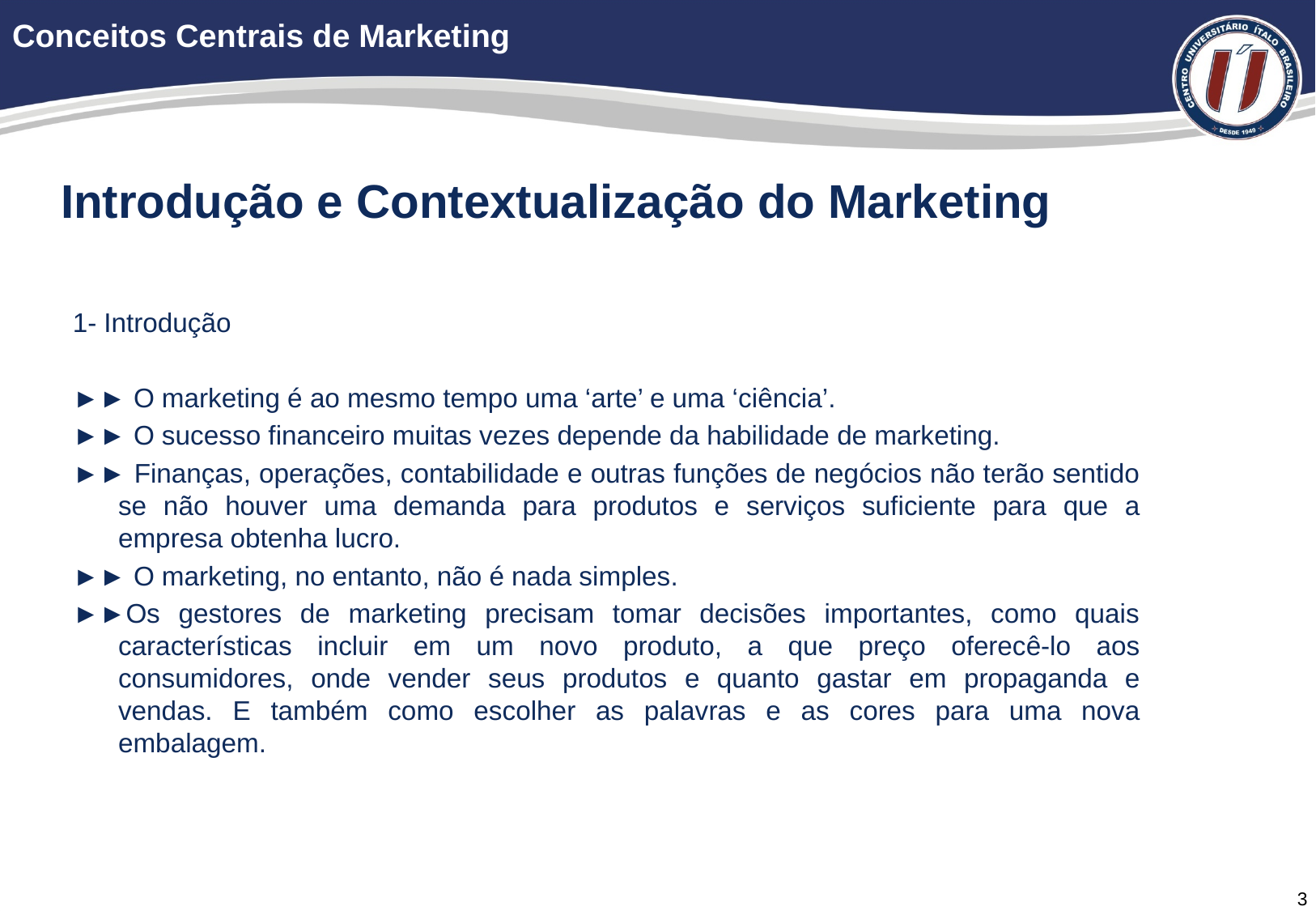

Conceitos Centrais de Marketing
Introdução e Contextualização do Marketing
1- Introdução

►► O marketing é ao mesmo tempo uma ‘arte’ e uma ‘ciência’.
►► O sucesso financeiro muitas vezes depende da habilidade de marketing.
►► Finanças, operações, contabilidade e outras funções de negócios não terão sentido se não houver uma demanda para produtos e serviços suficiente para que a empresa obtenha lucro.
►► O marketing, no entanto, não é nada simples.
►►Os gestores de marketing precisam tomar decisões importantes, como quais características incluir em um novo produto, a que preço oferecê-lo aos consumidores, onde vender seus produtos e quanto gastar em propaganda e vendas. E também como escolher as palavras e as cores para uma nova embalagem.

3